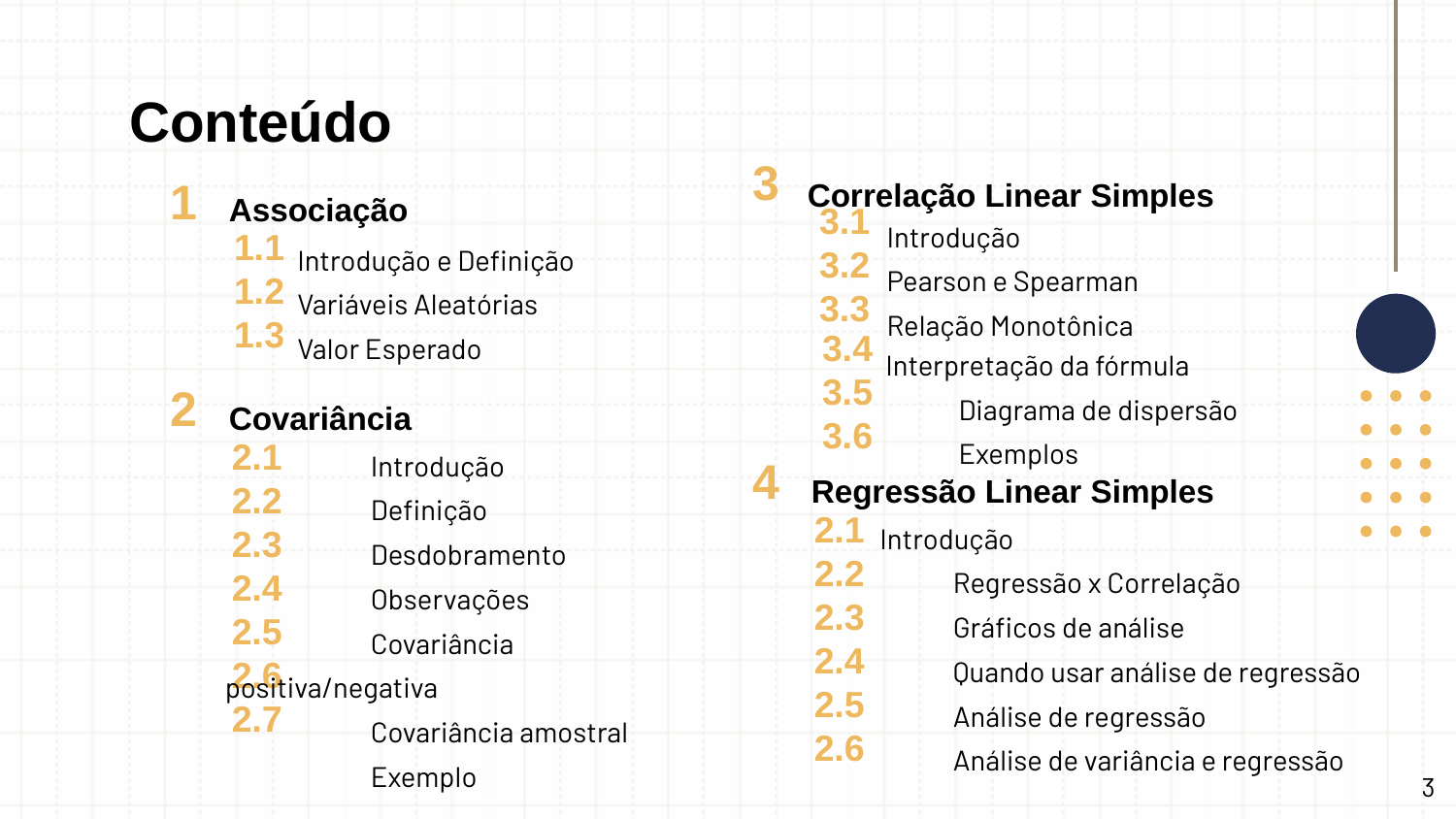

# Conteúdo
3
1
3.1
3.2
3.3

Correlação Linear Simples
Introdução
Pearson e Spearman
Relação Monotônica

Associação
1.1
1.2
1.3
             Introdução e Definição
             Variáveis Aleatórias
             Valor Esperado

3.4
3.5
3.6
             Interpretação da fórmula
	Diagrama de dispersão
	Exemplos

2
Covariância
2.1
2.2
2.3
2.4
2.5
2.6
2.7
	Introdução
	Definição
	Desdobramento
	Observações
	Covariância positiva/negativa
	Covariância amostral
	Exemplo
4
Regressão Linear Simples
2.1
2.2
2.3
2.4
2.5
2.6
             Introdução
	Regressão x Correlação
	Gráficos de análise
	Quando usar análise de regressão
	Análise de regressão
	Análise de variância e regressão

3